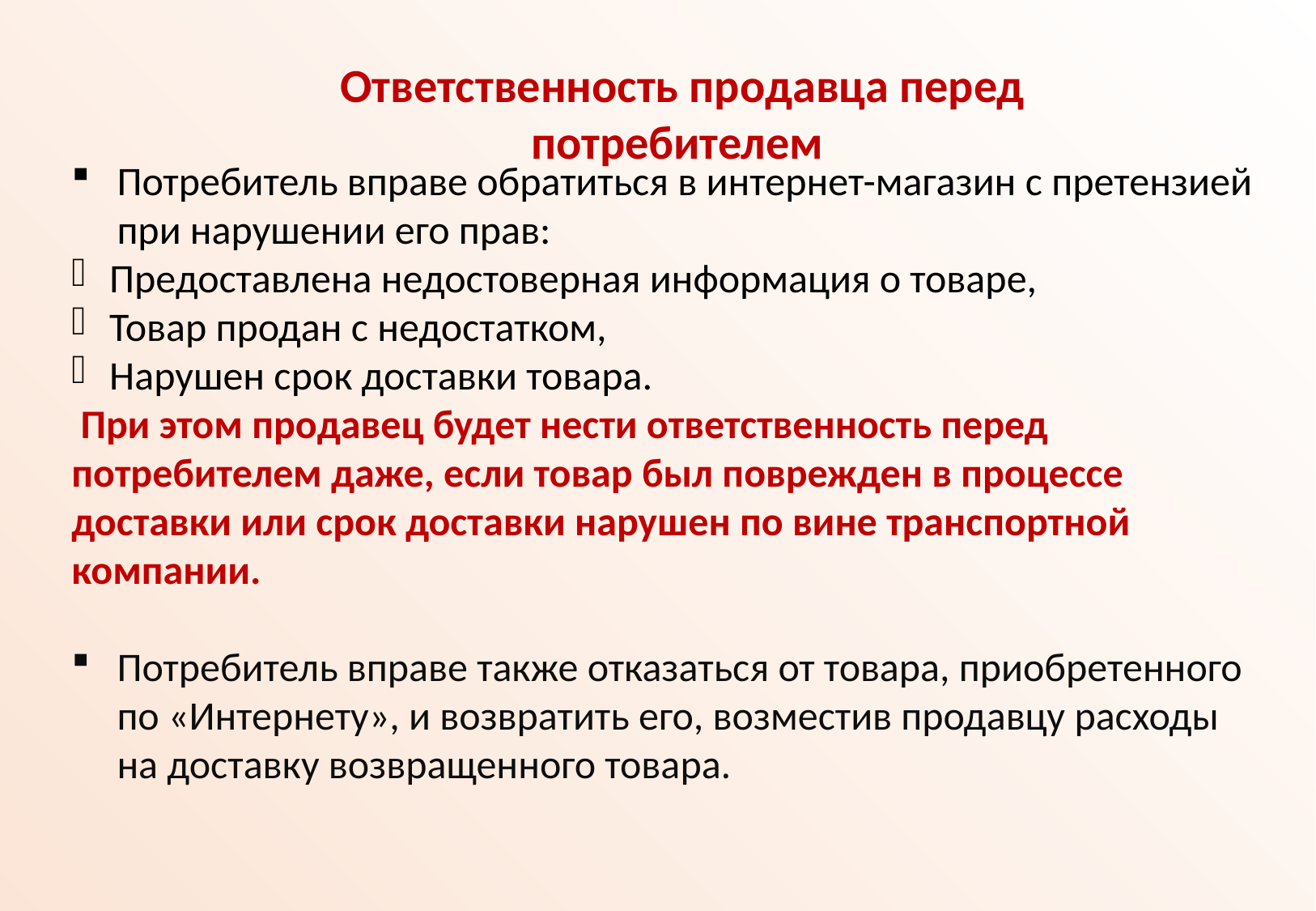

Ответственность продавца перед потребителем
Потребитель вправе обратиться в интернет-магазин с претензией при нарушении его прав:
Предоставлена недостоверная информация о товаре,
Товар продан с недостатком,
Нарушен срок доставки товара.
 При этом продавец будет нести ответственность перед потребителем даже, если товар был поврежден в процессе доставки или срок доставки нарушен по вине транспортной компании.

Потребитель вправе также отказаться от товара, приобретенного по «Интернету», и возвратить его, возместив продавцу расходы на доставку возвращенного товара.